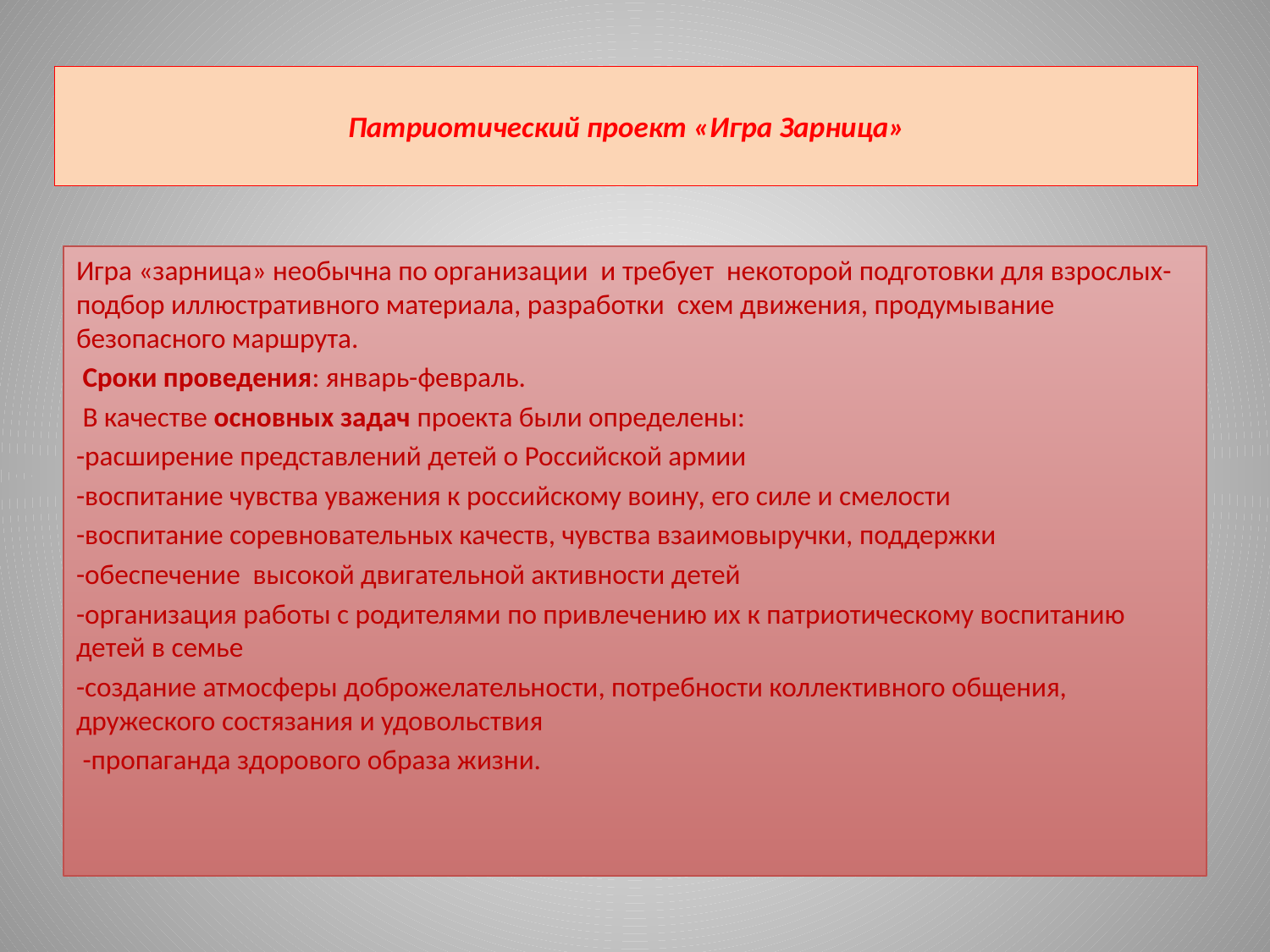

# Патриотический проект «Игра Зарница»
Игра «зарница» необычна по организации  и требует  некоторой подготовки для взрослых- подбор иллюстративного материала, разработки  схем движения, продумывание безопасного маршрута.
 Сроки проведения: январь-февраль.
 В качестве основных задач проекта были определены:
-расширение представлений детей о Российской армии
-воспитание чувства уважения к российскому воину, его силе и смелости
-воспитание соревновательных качеств, чувства взаимовыручки, поддержки
-обеспечение  высокой двигательной активности детей
-организация работы с родителями по привлечению их к патриотическому воспитанию детей в семье
-создание атмосферы доброжелательности, потребности коллективного общения, дружеского состязания и удовольствия
 -пропаганда здорового образа жизни.